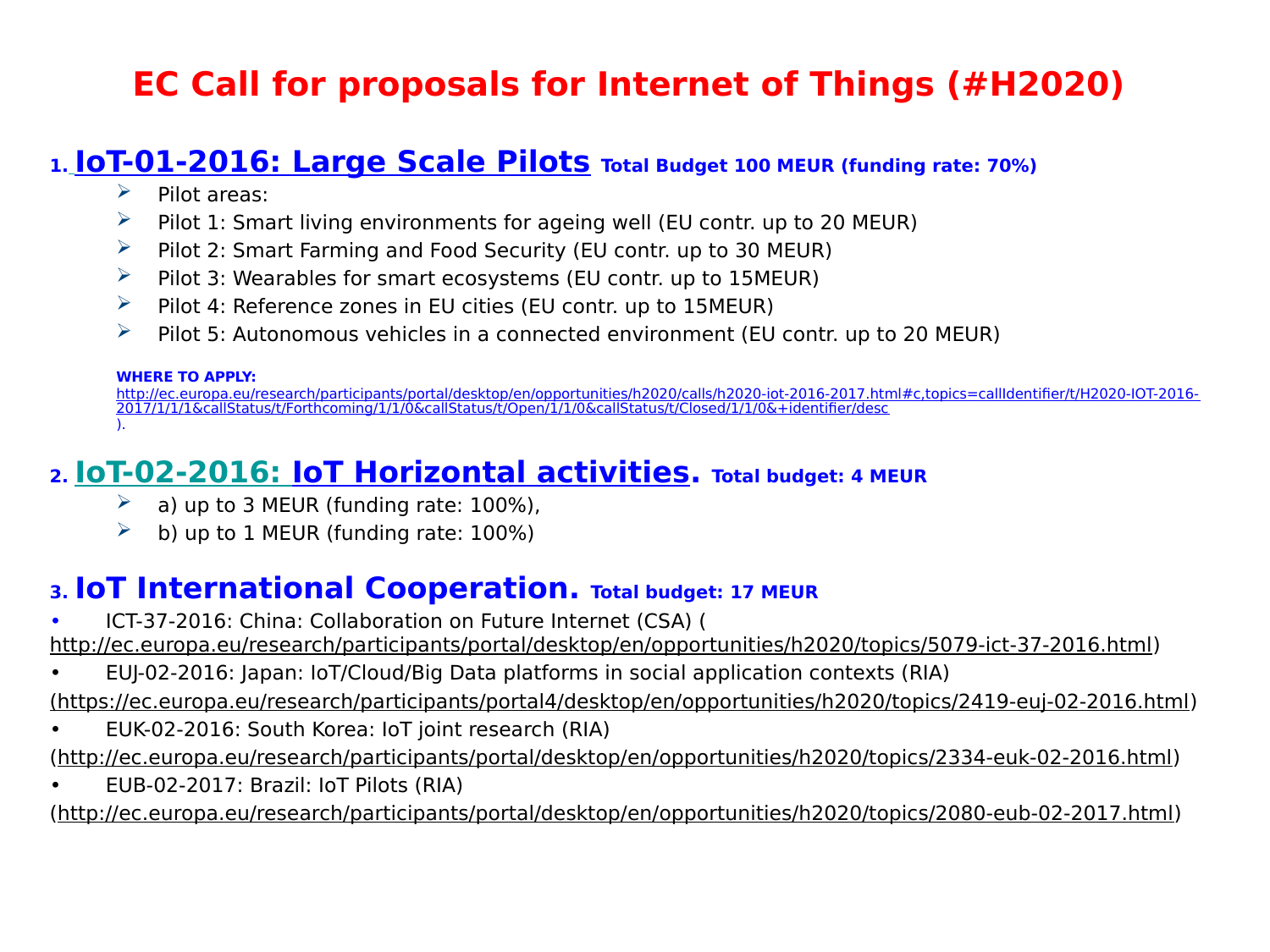

EC Call for proposals for Internet of Things (#H2020)

1. IoT-01-2016: Large Scale Pilots Total Budget 100 MEUR (funding rate: 70%)
Pilot areas:
Pilot 1: Smart living environments for ageing well (EU contr. up to 20 MEUR)
Pilot 2: Smart Farming and Food Security (EU contr. up to 30 MEUR)
Pilot 3: Wearables for smart ecosystems (EU contr. up to 15MEUR)
Pilot 4: Reference zones in EU cities (EU contr. up to 15MEUR)
Pilot 5: Autonomous vehicles in a connected environment (EU contr. up to 20 MEUR)

WHERE TO APPLY: http://ec.europa.eu/research/participants/portal/desktop/en/opportunities/h2020/calls/h2020-iot-2016-2017.html#c,topics=callIdentifier/t/H2020-IOT-2016-2017/1/1/1&callStatus/t/Forthcoming/1/1/0&callStatus/t/Open/1/1/0&callStatus/t/Closed/1/1/0&+identifier/desc).

2. IoT-02-2016: IoT Horizontal activities. Total budget: 4 MEUR
a) up to 3 MEUR (funding rate: 100%),
b) up to 1 MEUR (funding rate: 100%)

3. IoT International Cooperation. Total budget: 17 MEUR
•       ICT-37-2016: China: Collaboration on Future Internet (CSA) (http://ec.europa.eu/research/participants/portal/desktop/en/opportunities/h2020/topics/5079-ict-37-2016.html)
•       EUJ-02-2016: Japan: IoT/Cloud/Big Data platforms in social application contexts (RIA)
(https://ec.europa.eu/research/participants/portal4/desktop/en/opportunities/h2020/topics/2419-euj-02-2016.html)
•       EUK-02-2016: South Korea: IoT joint research (RIA)
(http://ec.europa.eu/research/participants/portal/desktop/en/opportunities/h2020/topics/2334-euk-02-2016.html)
•       EUB-02-2017: Brazil: IoT Pilots (RIA)
(http://ec.europa.eu/research/participants/portal/desktop/en/opportunities/h2020/topics/2080-eub-02-2017.html)

27